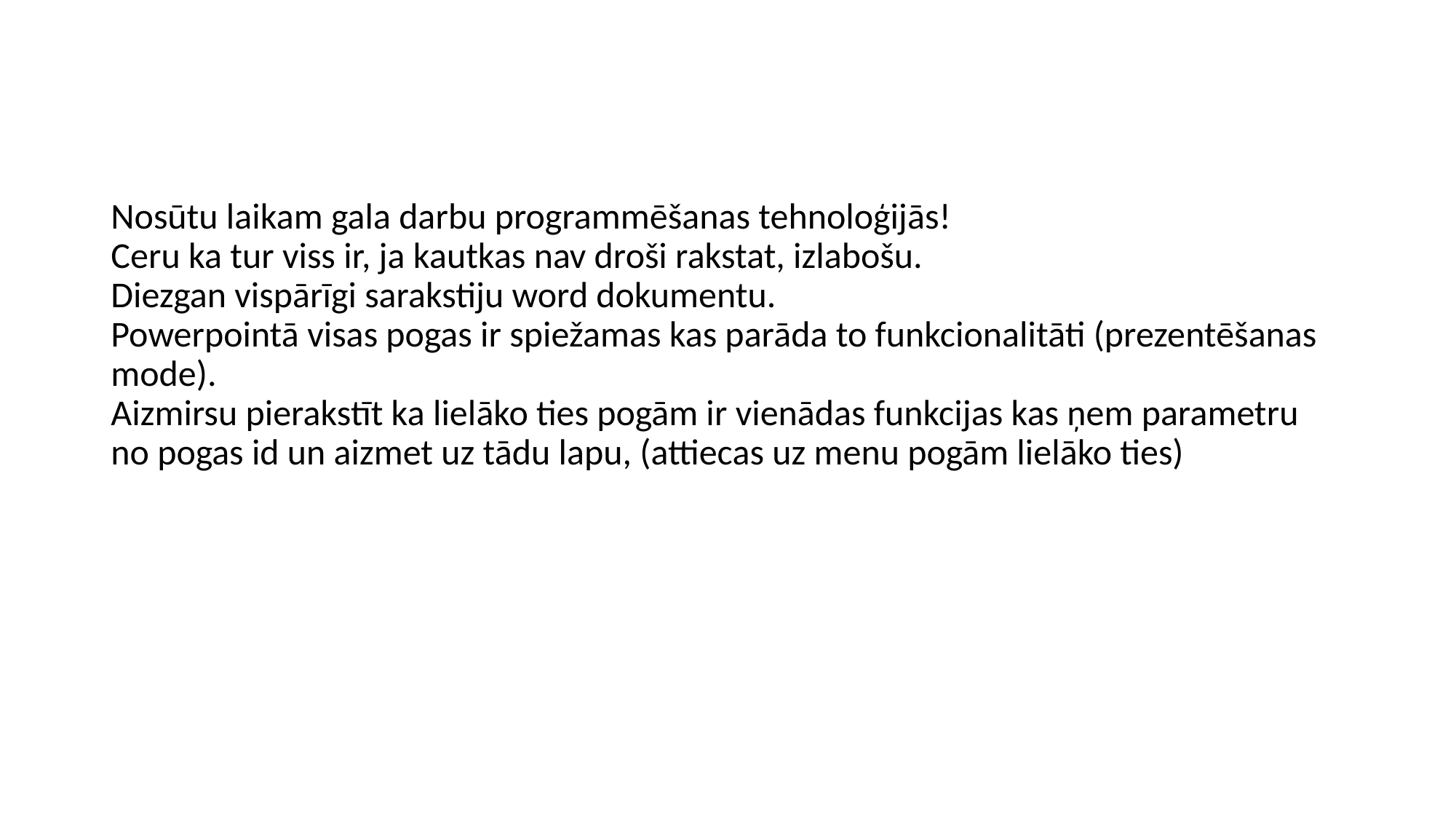

# Nosūtu laikam gala darbu programmēšanas tehnoloģijās! Ceru ka tur viss ir, ja kautkas nav droši rakstat, izlabošu. Diezgan vispārīgi sarakstiju word dokumentu. Powerpointā visas pogas ir spiežamas kas parāda to funkcionalitāti (prezentēšanas mode). Aizmirsu pierakstīt ka lielāko ties pogām ir vienādas funkcijas kas ņem parametru no pogas id un aizmet uz tādu lapu, (attiecas uz menu pogām lielāko ties)